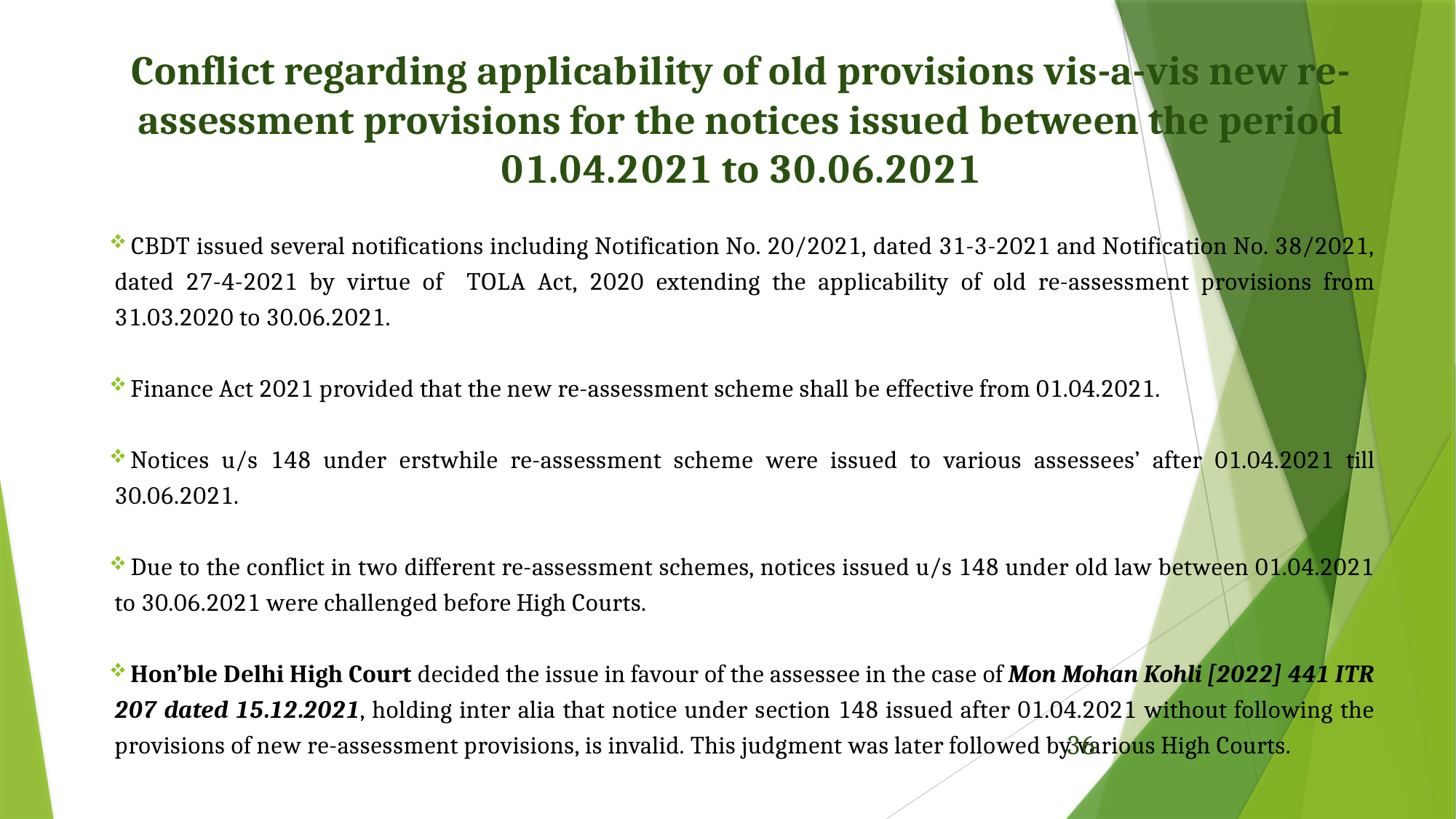

# Conflict regarding applicability of old provisions vis-a-vis new re-assessment provisions for the notices issued between the period 01.04.2021 to 30.06.2021
CBDT issued several notifications including Notification No. 20/2021, dated 31-3-2021 and Notification No. 38/2021, dated 27-4-2021 by virtue of  TOLA Act, 2020 extending the applicability of old re-assessment provisions from 31.03.2020 to 30.06.2021.

Finance Act 2021 provided that the new re-assessment scheme shall be effective from 01.04.2021.

Notices u/s 148 under erstwhile re-assessment scheme were issued to various assessees’ after 01.04.2021 till 30.06.2021.

Due to the conflict in two different re-assessment schemes, notices issued u/s 148 under old law between 01.04.2021 to 30.06.2021 were challenged before High Courts.

Hon’ble Delhi High Court decided the issue in favour of the assessee in the case of Mon Mohan Kohli [2022] 441 ITR 207 dated 15.12.2021, holding inter alia that notice under section 148 issued after 01.04.2021 without following the provisions of new re-assessment provisions, is invalid. This judgment was later followed by various High Courts.

36